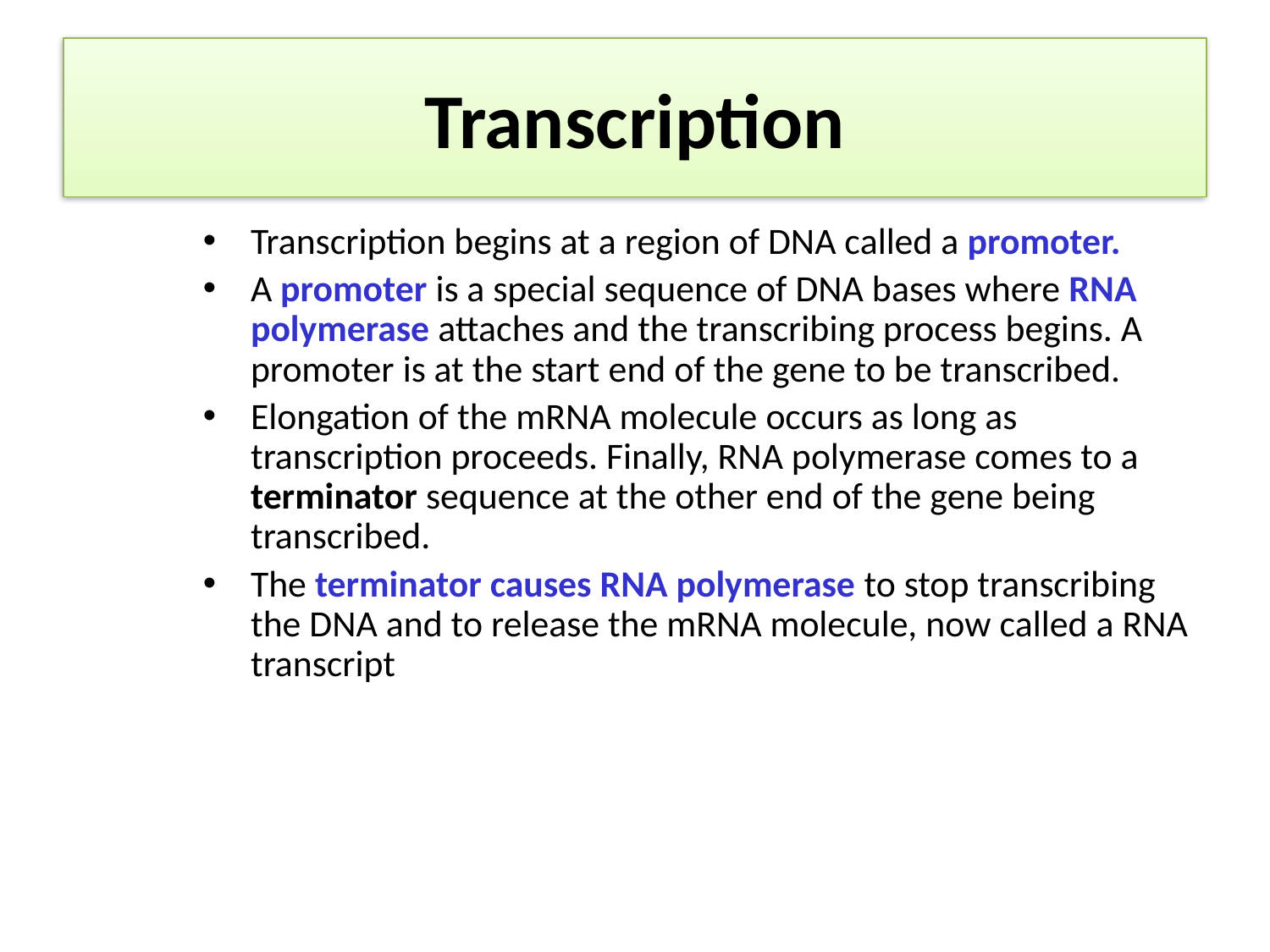

# Transcription
Transcription begins at a region of DNA called a promoter.
A promoter is a special sequence of DNA bases where RNA polymerase attaches and the transcribing process begins. A promoter is at the start end of the gene to be transcribed.
Elongation of the mRNA molecule occurs as long as transcription proceeds. Finally, RNA polymerase comes to a terminator sequence at the other end of the gene being transcribed.
The terminator causes RNA polymerase to stop transcribing the DNA and to release the mRNA molecule, now called a RNA transcript